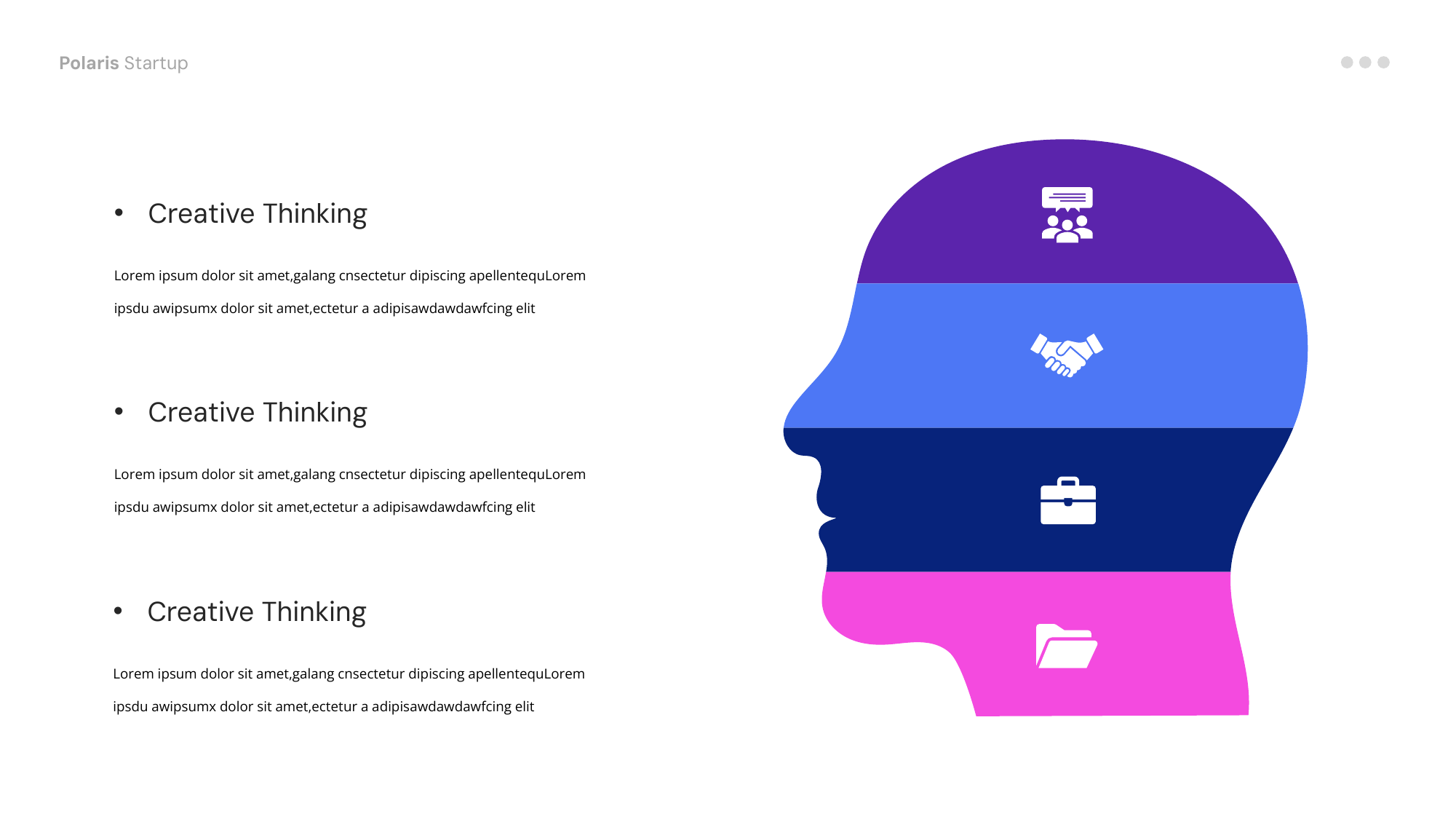

Polaris Startup

Creative Thinking
Lorem ipsum dolor sit amet,galang cnsectetur dipiscing apellentequLorem ipsdu awipsumx dolor sit amet,ectetur a adipisawdawdawfcing elit
Creative Thinking
Lorem ipsum dolor sit amet,galang cnsectetur dipiscing apellentequLorem ipsdu awipsumx dolor sit amet,ectetur a adipisawdawdawfcing elit
Creative Thinking
Lorem ipsum dolor sit amet,galang cnsectetur dipiscing apellentequLorem ipsdu awipsumx dolor sit amet,ectetur a adipisawdawdawfcing elit